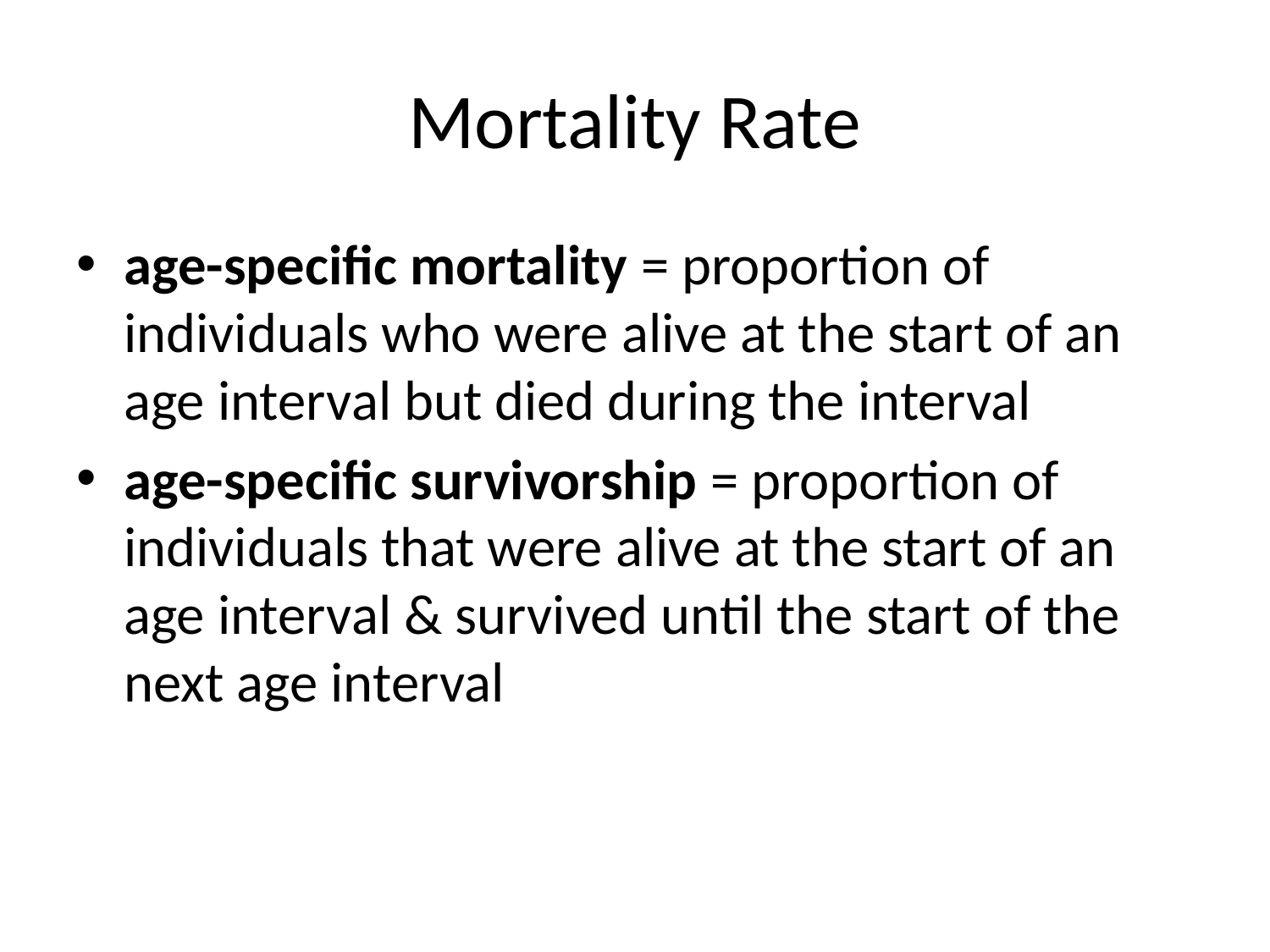

# Mortality Rate
age-specific mortality = proportion of individuals who were alive at the start of an age interval but died during the interval
age-specific survivorship = proportion of individuals that were alive at the start of an age interval & survived until the start of the next age interval